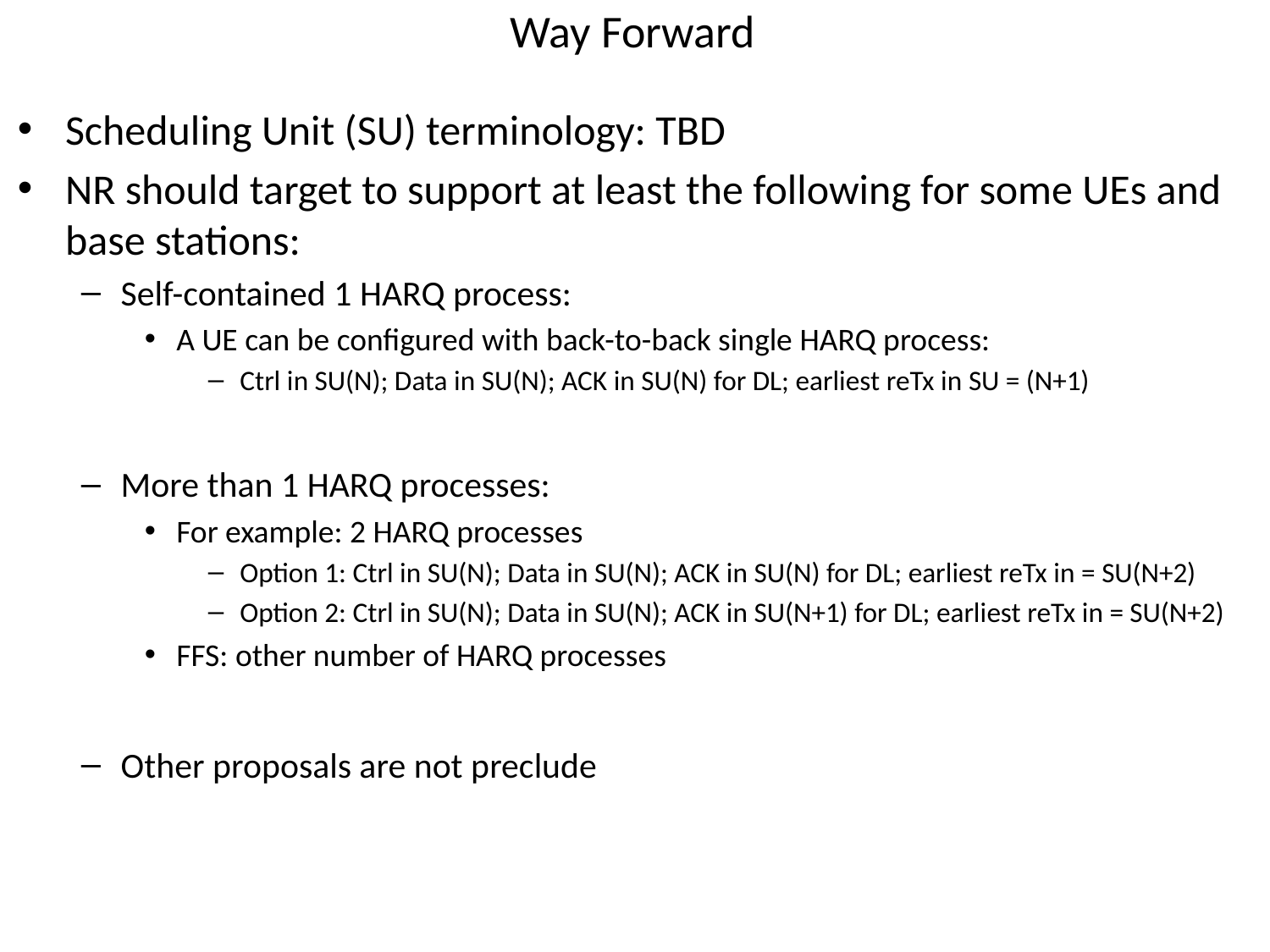

# Way Forward
Scheduling Unit (SU) terminology: TBD
NR should target to support at least the following for some UEs and base stations:
Self-contained 1 HARQ process:
A UE can be configured with back-to-back single HARQ process:
Ctrl in SU(N); Data in SU(N); ACK in SU(N) for DL; earliest reTx in SU = (N+1)

More than 1 HARQ processes:
For example: 2 HARQ processes
Option 1: Ctrl in SU(N); Data in SU(N); ACK in SU(N) for DL; earliest reTx in = SU(N+2)
Option 2: Ctrl in SU(N); Data in SU(N); ACK in SU(N+1) for DL; earliest reTx in = SU(N+2)
FFS: other number of HARQ processes

Other proposals are not preclude